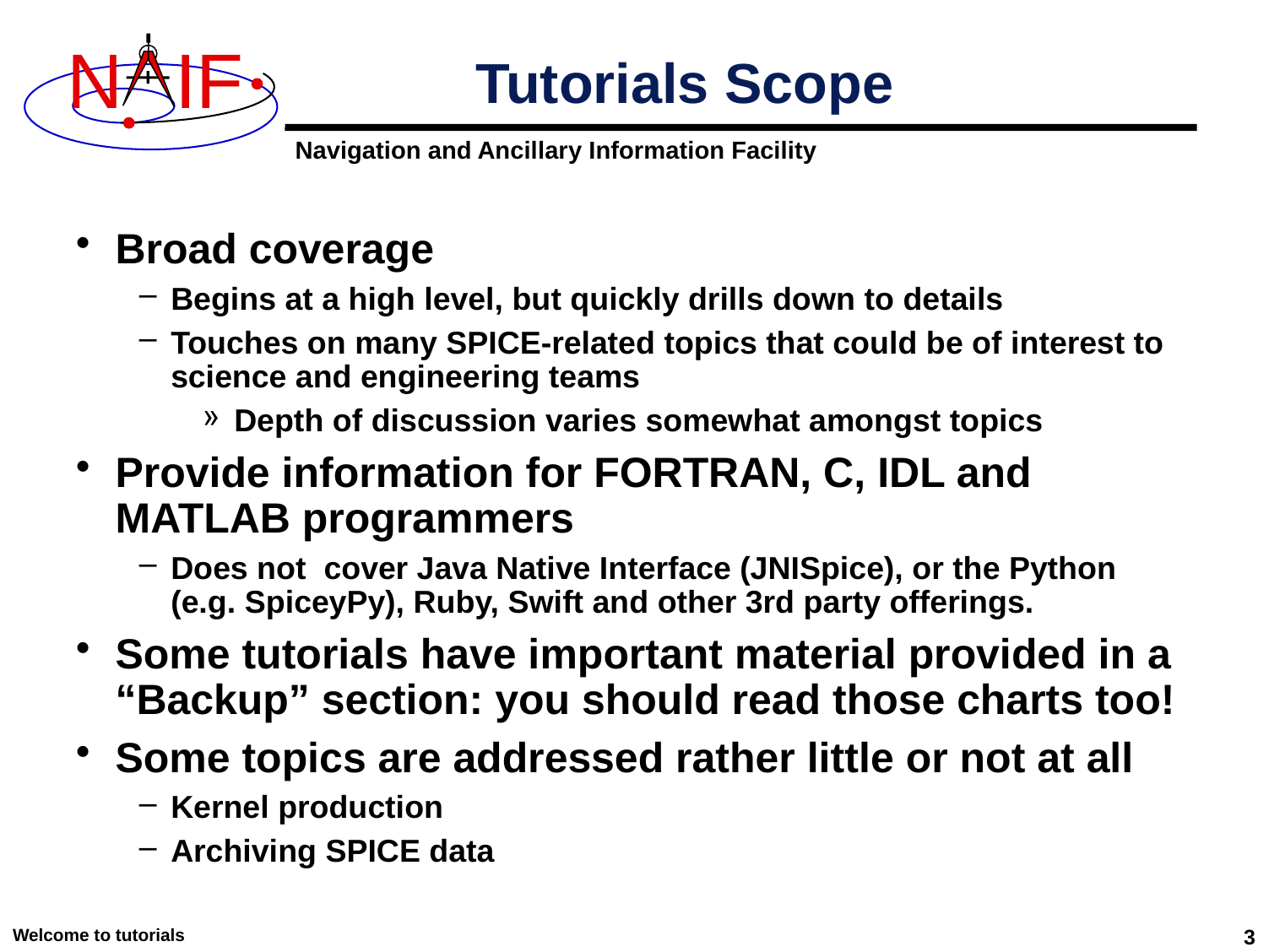

# Tutorials Scope
Broad coverage
Begins at a high level, but quickly drills down to details
Touches on many SPICE-related topics that could be of interest to science and engineering teams
Depth of discussion varies somewhat amongst topics
Provide information for FORTRAN, C, IDL and MATLAB programmers
Does not  cover Java Native Interface (JNISpice), or the Python (e.g. SpiceyPy), Ruby, Swift and other 3rd party offerings.
Some tutorials have important material provided in a “Backup” section: you should read those charts too!
Some topics are addressed rather little or not at all
Kernel production
Archiving SPICE data
Welcome to tutorials
3